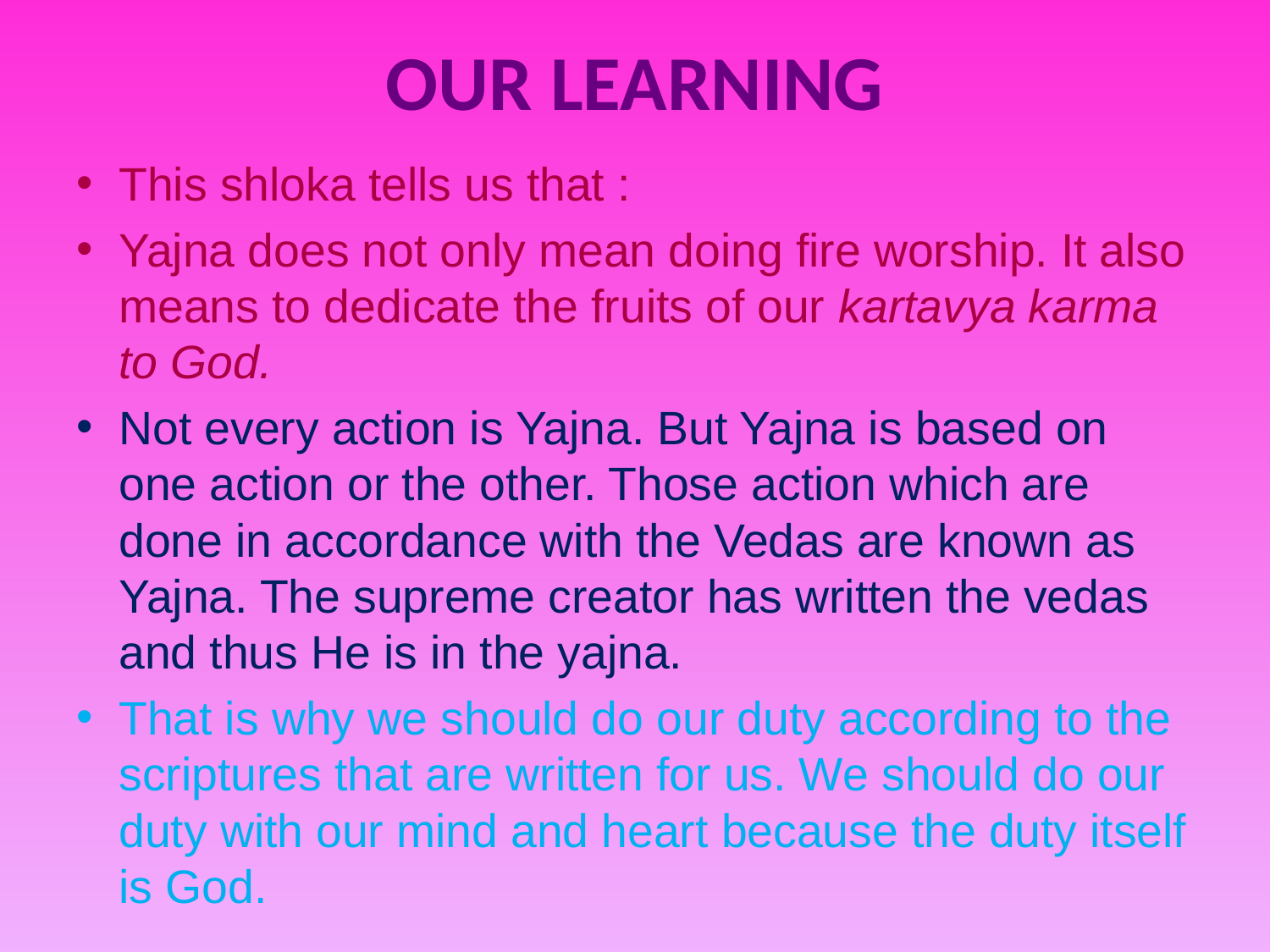

# Our learning
This shloka tells us that :
Yajna does not only mean doing fire worship. It also means to dedicate the fruits of our kartavya karma to God.
Not every action is Yajna. But Yajna is based on one action or the other. Those action which are done in accordance with the Vedas are known as Yajna. The supreme creator has written the vedas and thus He is in the yajna.
That is why we should do our duty according to the scriptures that are written for us. We should do our duty with our mind and heart because the duty itself is God.